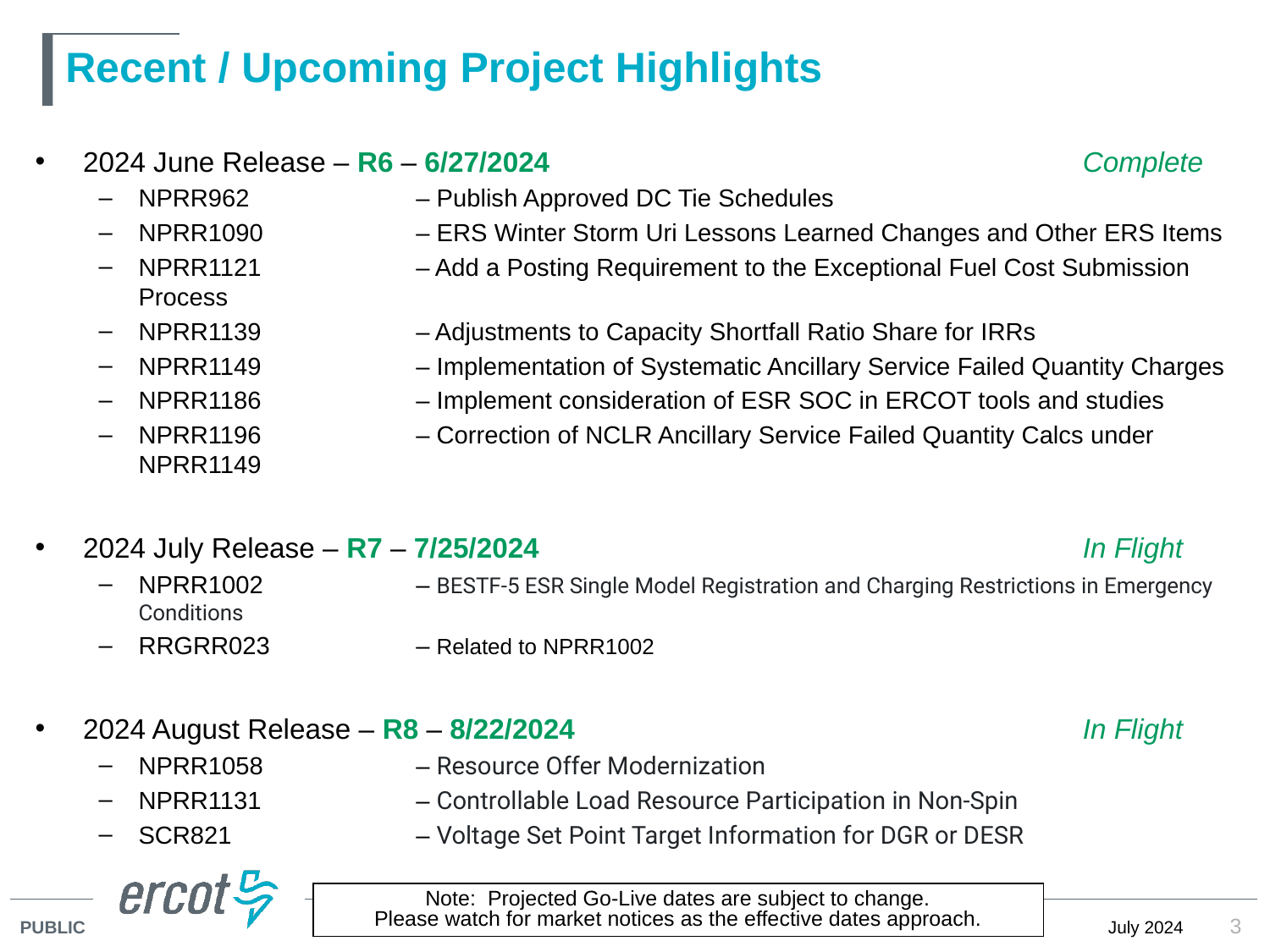

# Recent / Upcoming Project Highlights
2024 June Release – R6 – 6/27/2024	Complete
NPRR962		– Publish Approved DC Tie Schedules
NPRR1090		– ERS Winter Storm Uri Lessons Learned Changes and Other ERS Items
NPRR1121		– Add a Posting Requirement to the Exceptional Fuel Cost Submission Process
NPRR1139		– Adjustments to Capacity Shortfall Ratio Share for IRRs
NPRR1149		– Implementation of Systematic Ancillary Service Failed Quantity Charges
NPRR1186		– Implement consideration of ESR SOC in ERCOT tools and studies
NPRR1196		– Correction of NCLR Ancillary Service Failed Quantity Calcs under NPRR1149

2024 July Release – R7 – 7/25/2024	In Flight
NPRR1002		– BESTF-5 ESR Single Model Registration and Charging Restrictions in Emergency Conditions
RRGRR023		– Related to NPRR1002

2024 August Release – R8 – 8/22/2024	In Flight
NPRR1058		– Resource Offer Modernization
NPRR1131		– Controllable Load Resource Participation in Non-Spin
SCR821		– Voltage Set Point Target Information for DGR or DESR
Note:  Projected Go-Live dates are subject to change.
Please watch for market notices as the effective dates approach.
3